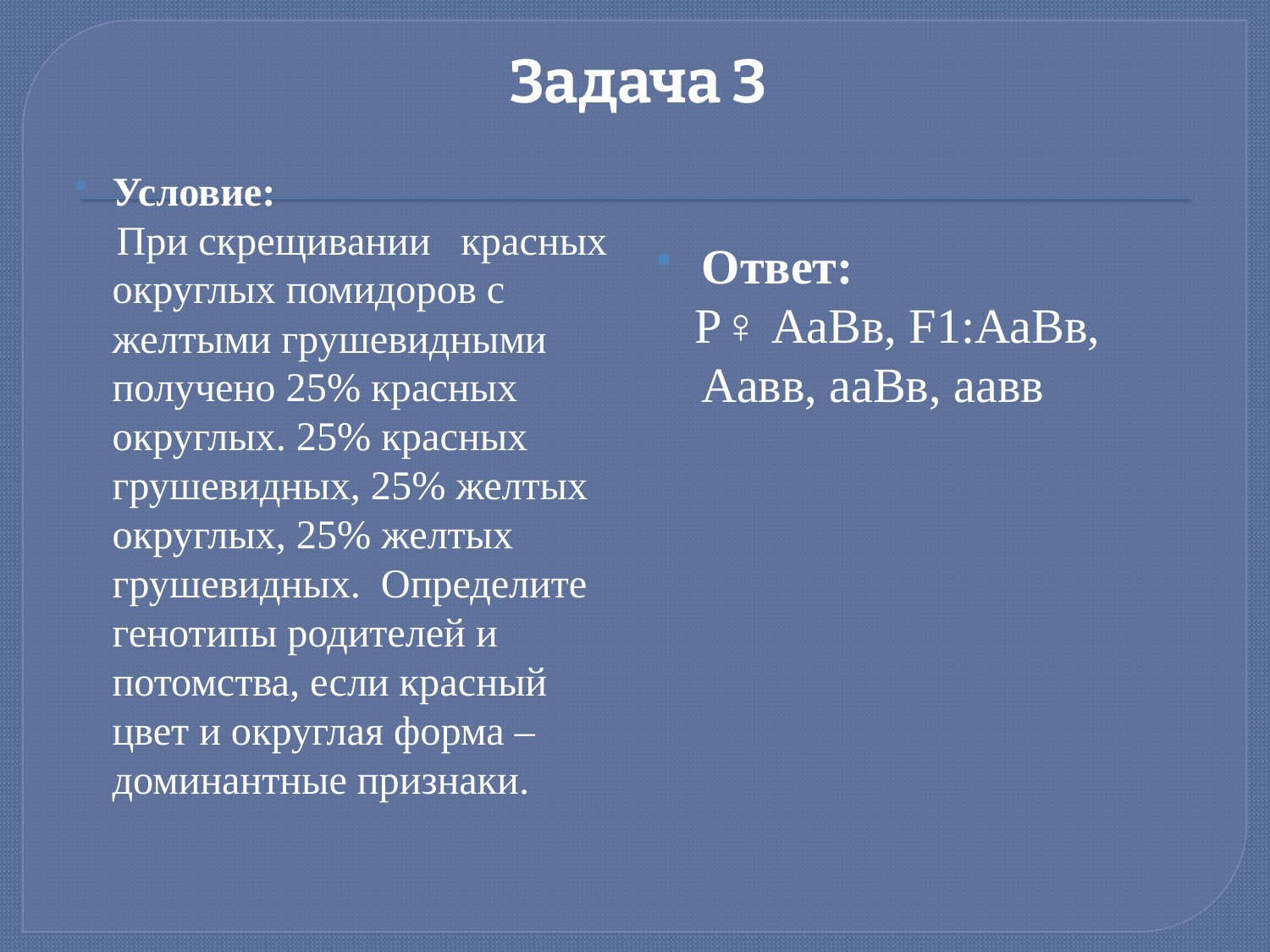

# Задача 3
Условие:
    При скрещивании   красных округлых помидоров с желтыми грушевидными получено 25% красных округлых. 25% красных грушевидных, 25% желтых округлых, 25% желтых грушевидных.  Определите генотипы родителей и потомства, если красный цвет и округлая форма – доминантные признаки.

Ответ:
   Р♀ АаВв, F1:АаВв, Аавв, ааВв, аавв